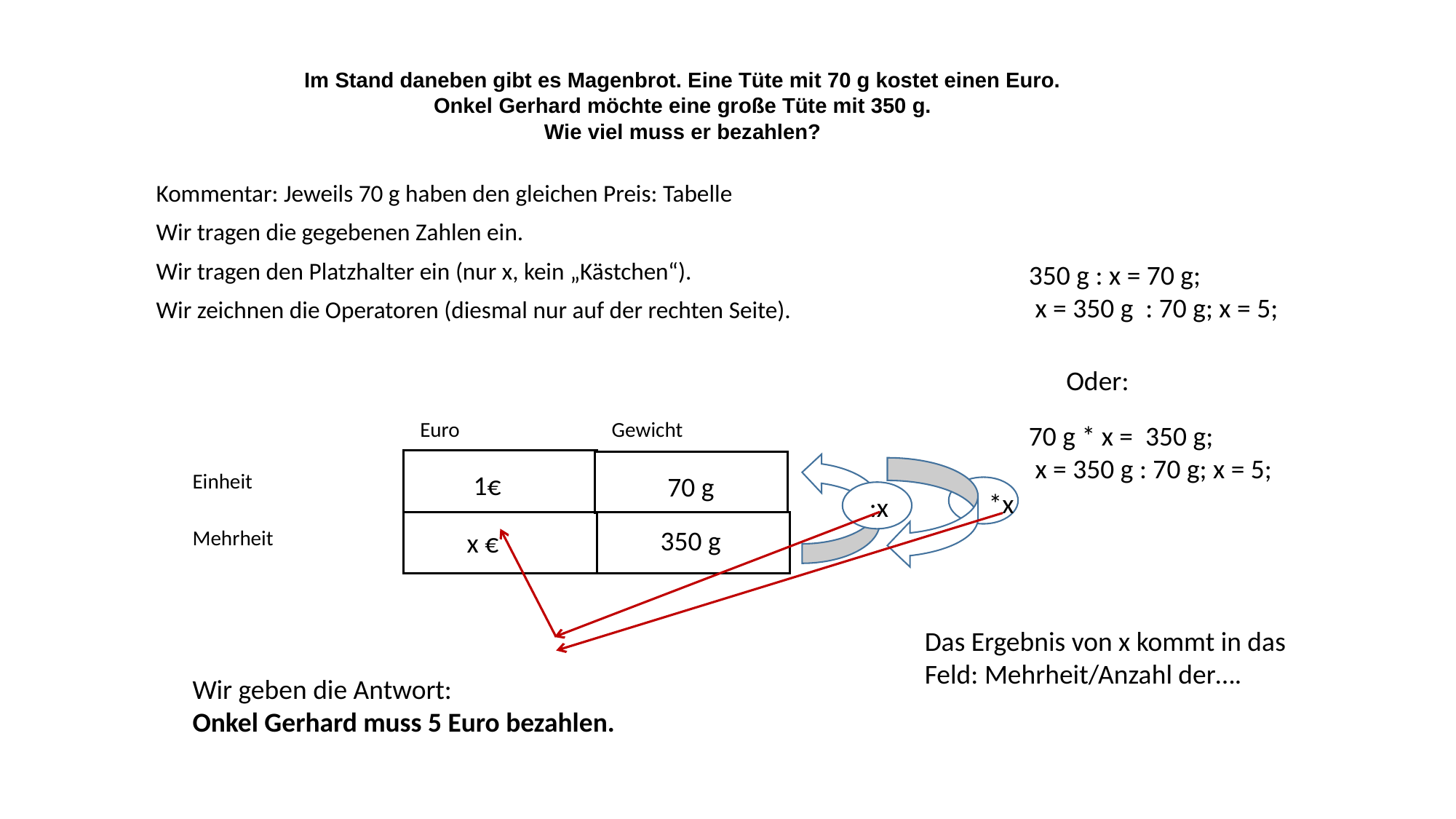

# Im Stand daneben gibt es Magenbrot. Eine Tüte mit 70 g kostet einen Euro. Onkel Gerhard möchte eine große Tüte mit 350 g. Wie viel muss er bezahlen?
Kommentar: Jeweils 70 g haben den gleichen Preis: Tabelle
Wir tragen die gegebenen Zahlen ein.
Wir tragen den Platzhalter ein (nur x, kein „Kästchen“).
350 g : x = 70 g;
 x = 350 g  : 70 g; x = 5;

Wir zeichnen die Operatoren (diesmal nur auf der rechten Seite).
Oder:
Euro
Gewicht
70 g * x =  350 g;
 x = 350 g : 70 g; x = 5;

Einheit
1€
70 g

*x

 :x

350 g
Mehrheit
 x €
Das Ergebnis von x kommt in das Feld: Mehrheit/Anzahl der….
Wir geben die Antwort:
Onkel Gerhard muss 5 Euro bezahlen.